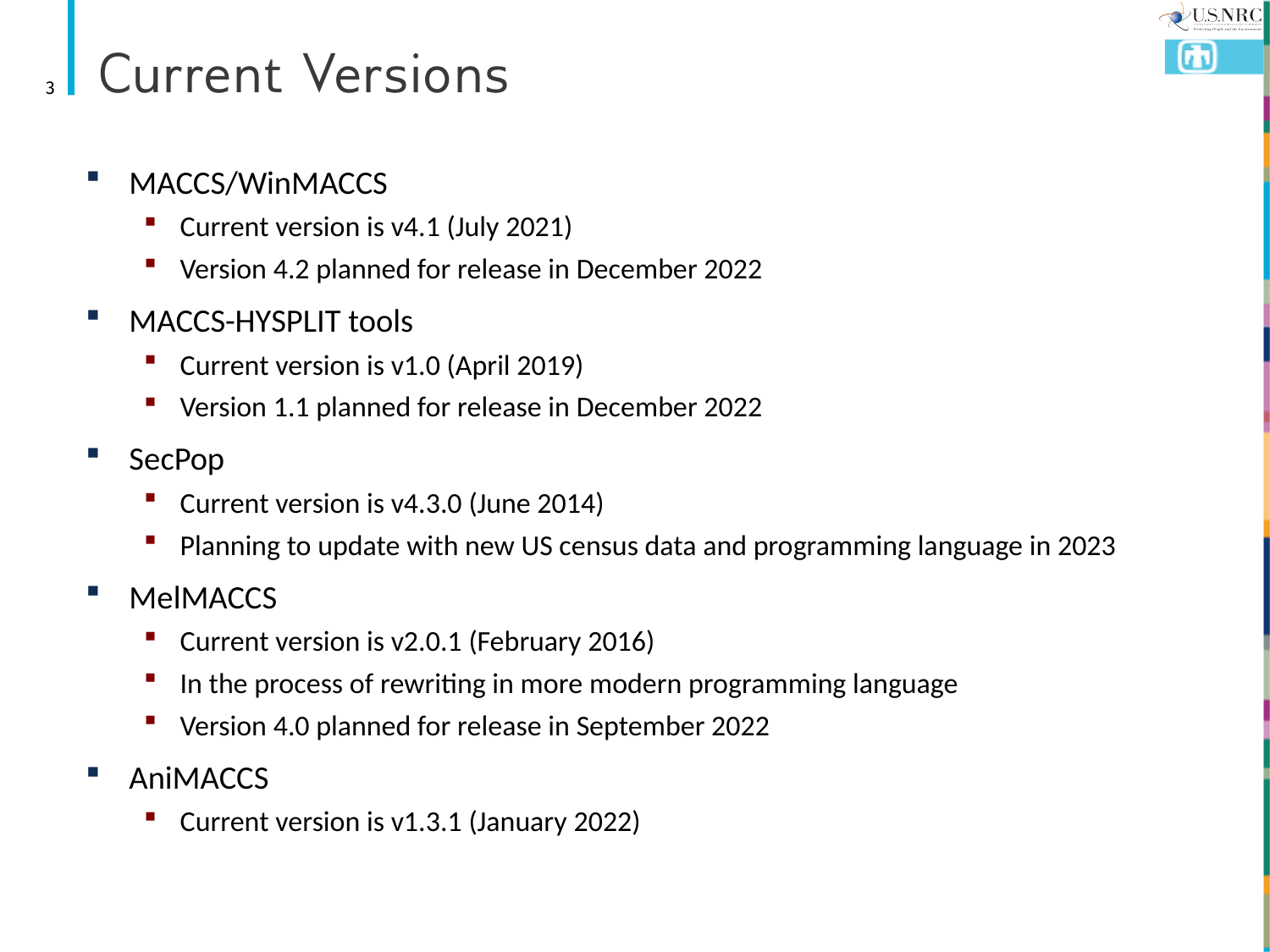

# Current Versions
3
MACCS/WinMACCS
Current version is v4.1 (July 2021)
Version 4.2 planned for release in December 2022
MACCS-HYSPLIT tools
Current version is v1.0 (April 2019)
Version 1.1 planned for release in December 2022
SecPop
Current version is v4.3.0 (June 2014)
Planning to update with new US census data and programming language in 2023
MelMACCS
Current version is v2.0.1 (February 2016)
In the process of rewriting in more modern programming language
Version 4.0 planned for release in September 2022
AniMACCS
Current version is v1.3.1 (January 2022)